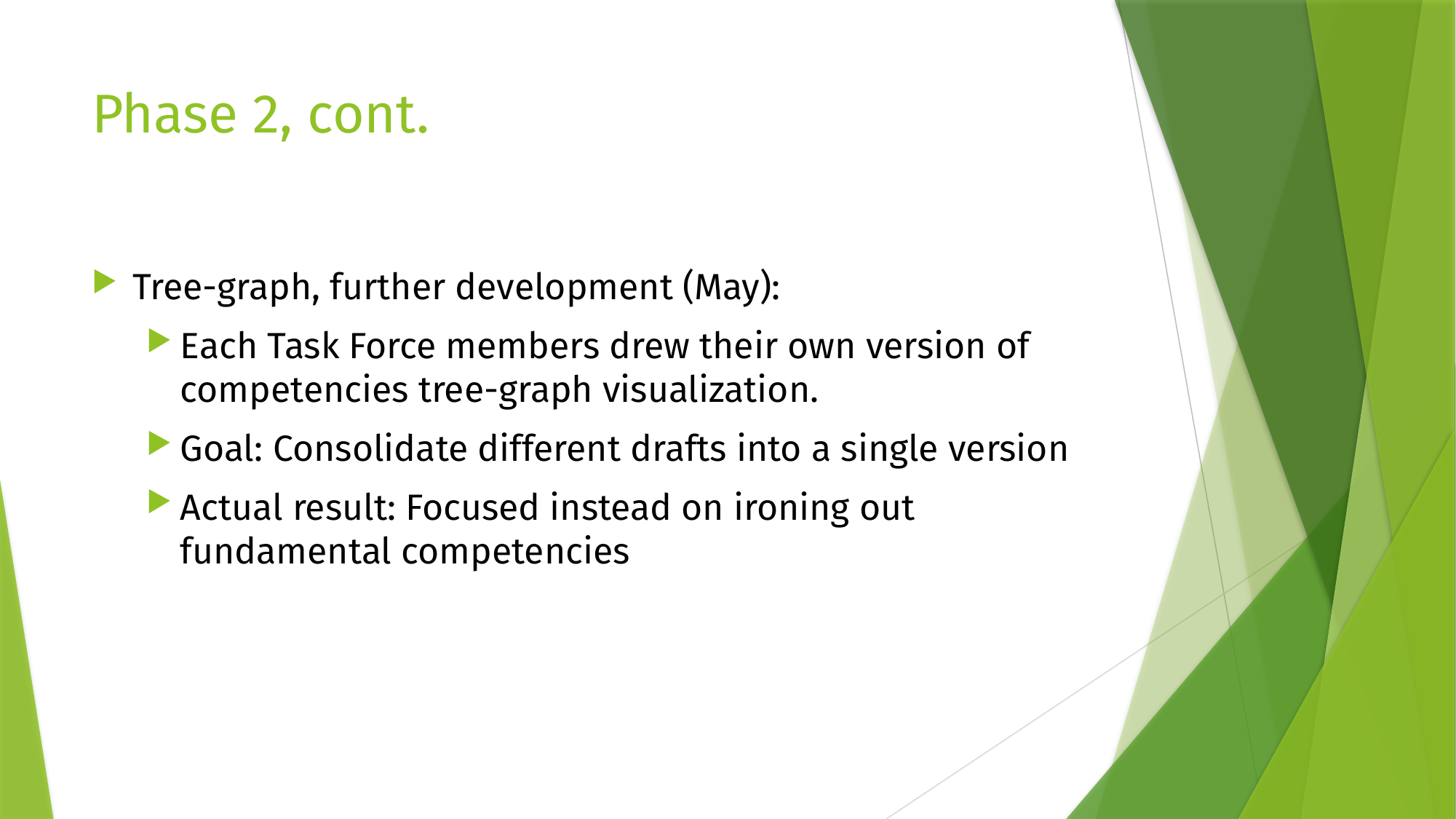

# Phase 2, cont.
Tree-graph, further development (May):
Each Task Force members drew their own version of competencies tree-graph visualization.
Goal: Consolidate different drafts into a single version
Actual result: Focused instead on ironing out fundamental competencies